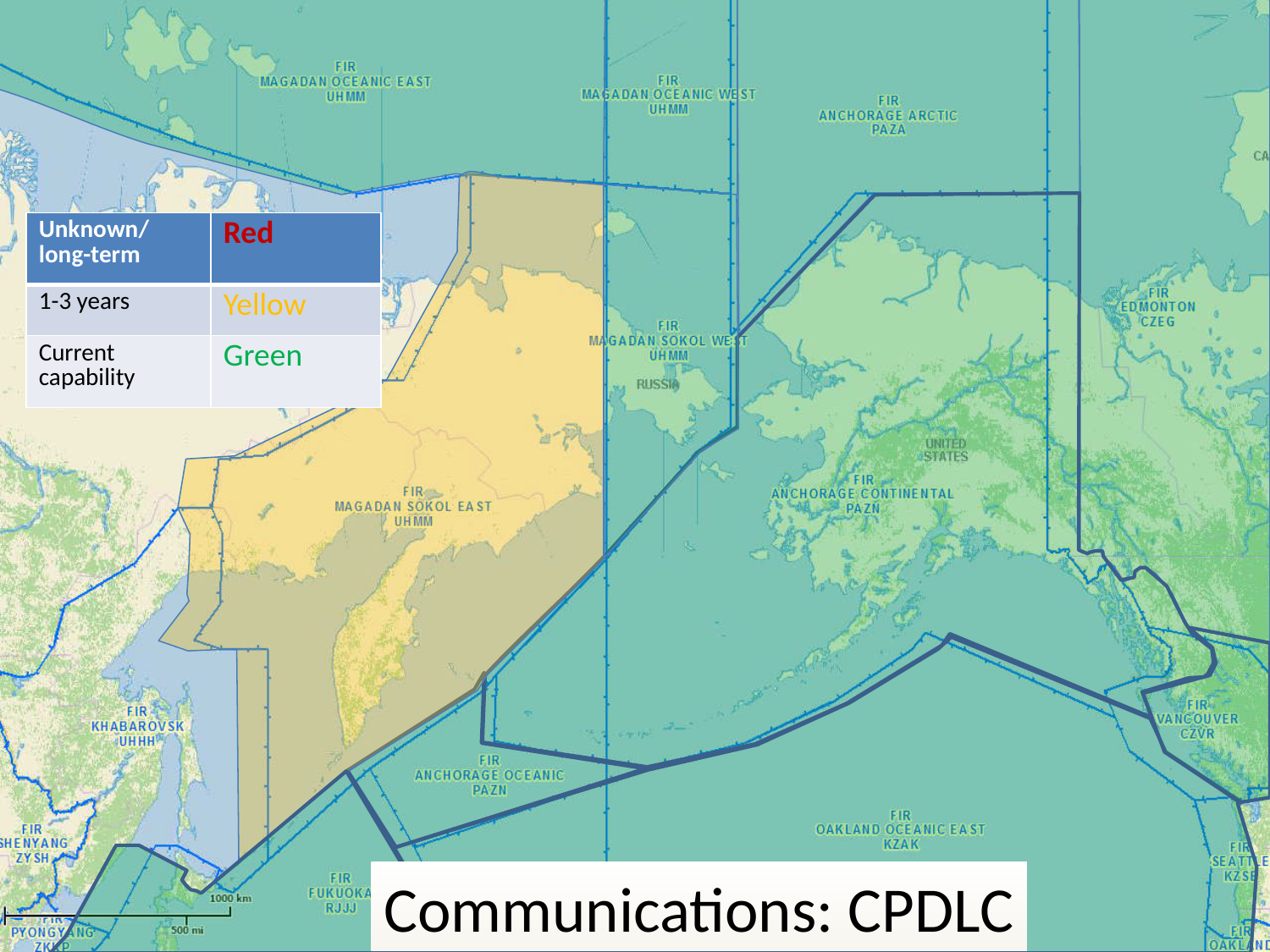

| Unknown/long-term | Red |
| --- | --- |
| 1-3 years | Yellow |
| Current capability | Green |

Communications: CPDLC